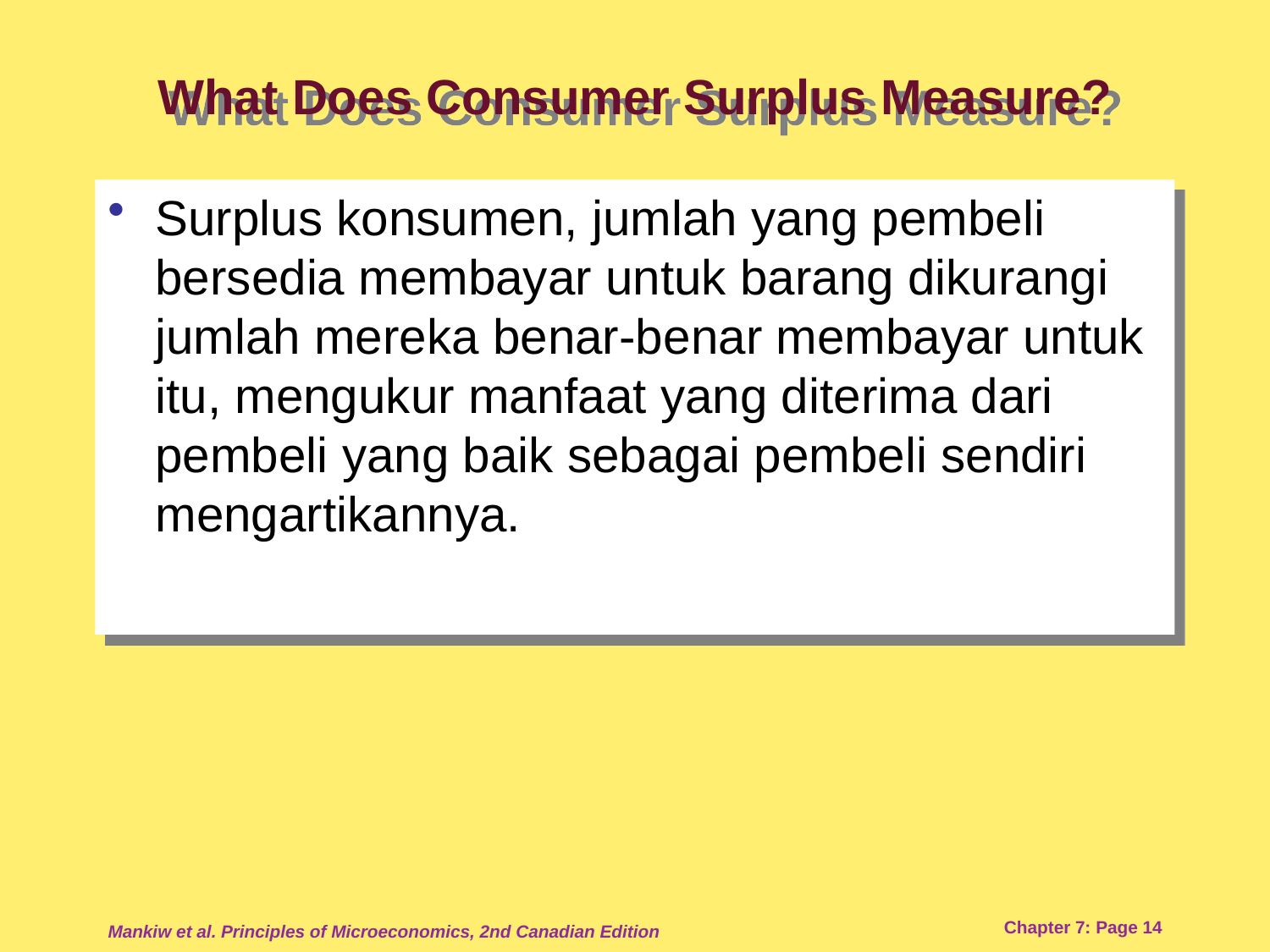

# What Does Consumer Surplus Measure?
Surplus konsumen, jumlah yang pembeli bersedia membayar untuk barang dikurangi jumlah mereka benar-benar membayar untuk itu, mengukur manfaat yang diterima dari pembeli yang baik sebagai pembeli sendiri mengartikannya.
Mankiw et al. Principles of Microeconomics, 2nd Canadian Edition
Chapter 7: Page 14